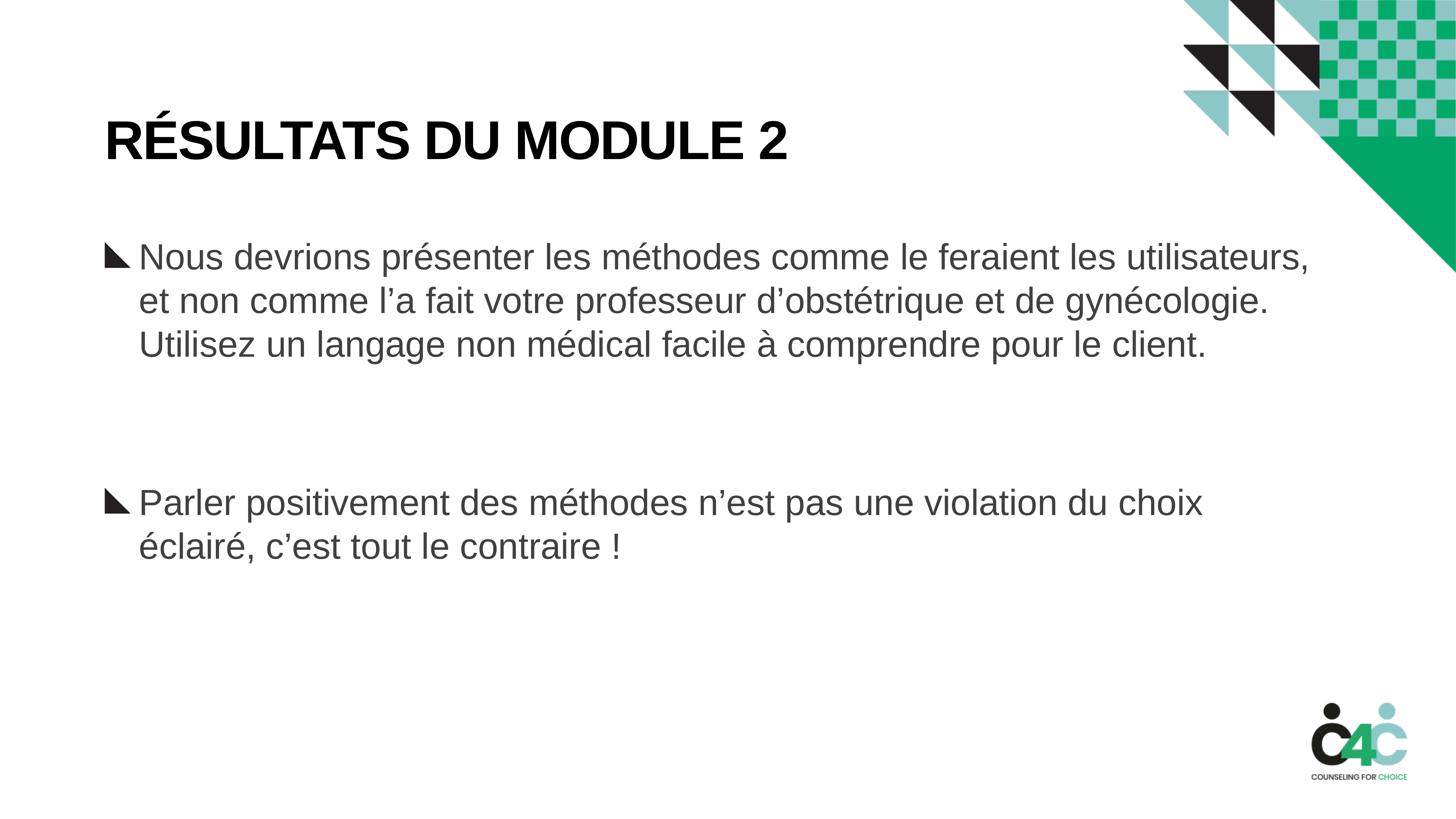

# Résultats du module 2
Nous devrions présenter les méthodes comme le feraient les utilisateurs, et non comme l’a fait votre professeur d’obstétrique et de gynécologie. Utilisez un langage non médical facile à comprendre pour le client.

Parler positivement des méthodes n’est pas une violation du choix éclairé, c’est tout le contraire !